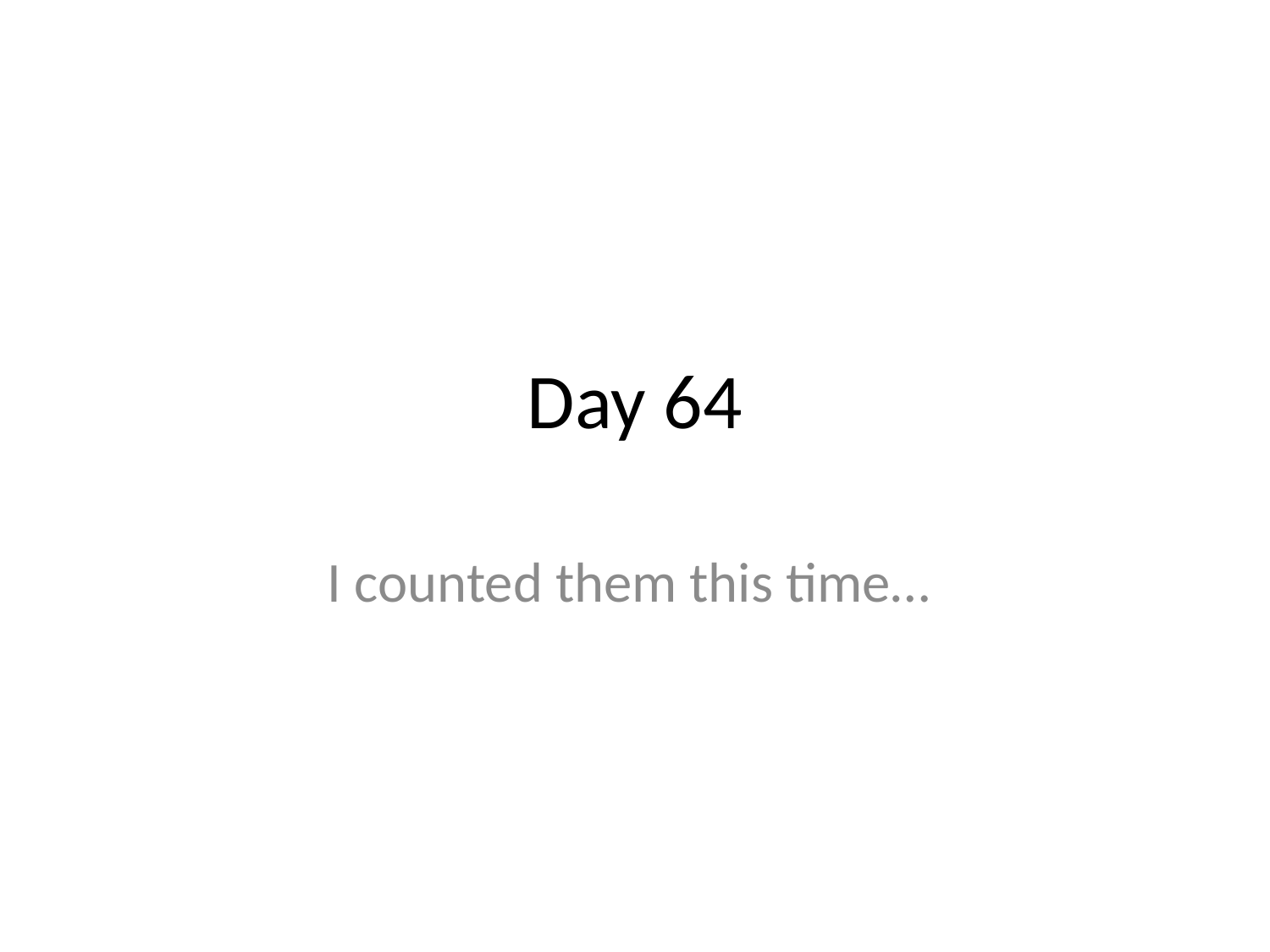

# Day 64
I counted them this time…